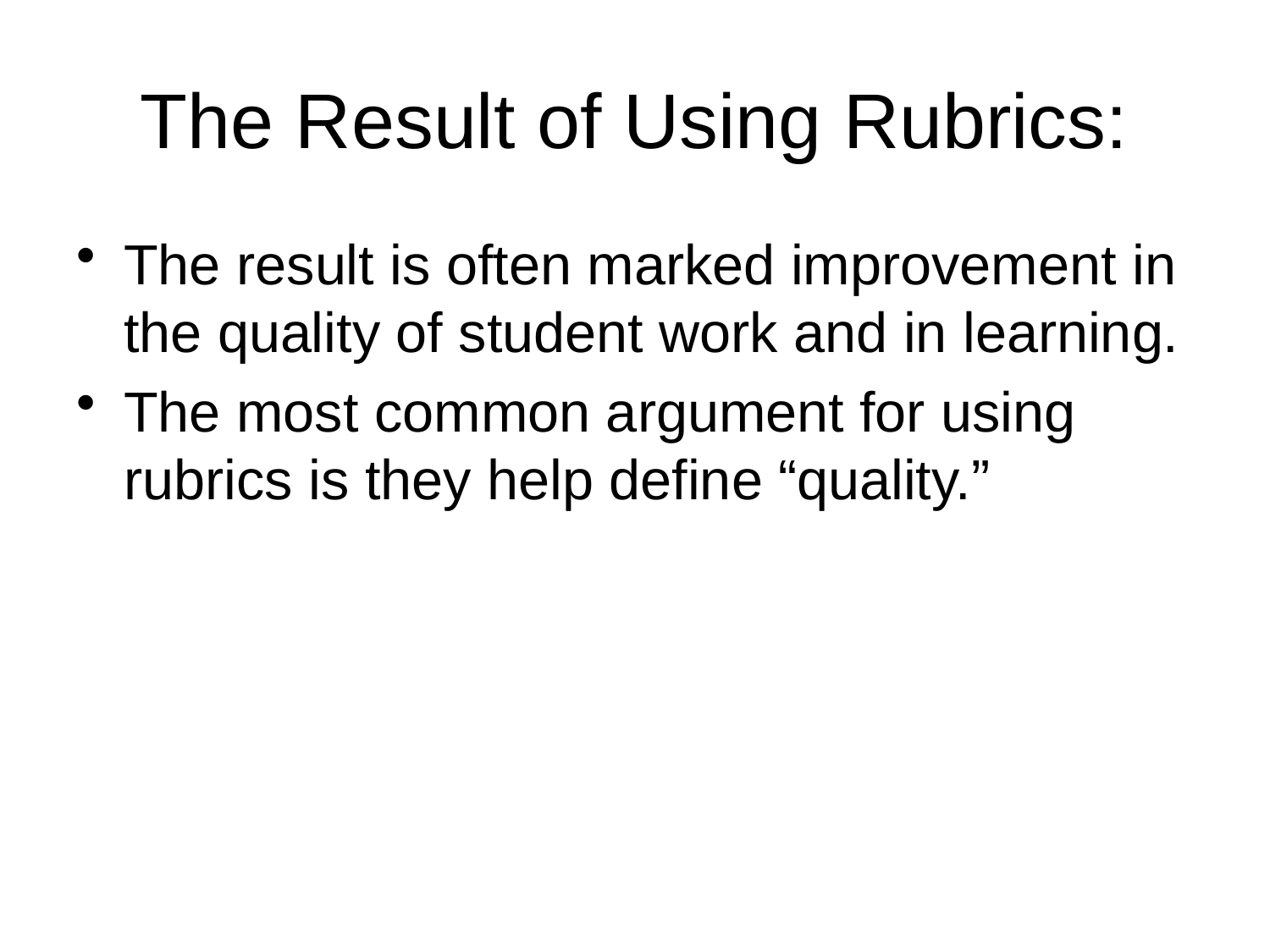

# The Result of Using Rubrics:
The result is often marked improvement in the quality of student work and in learning.
The most common argument for using rubrics is they help define “quality.”